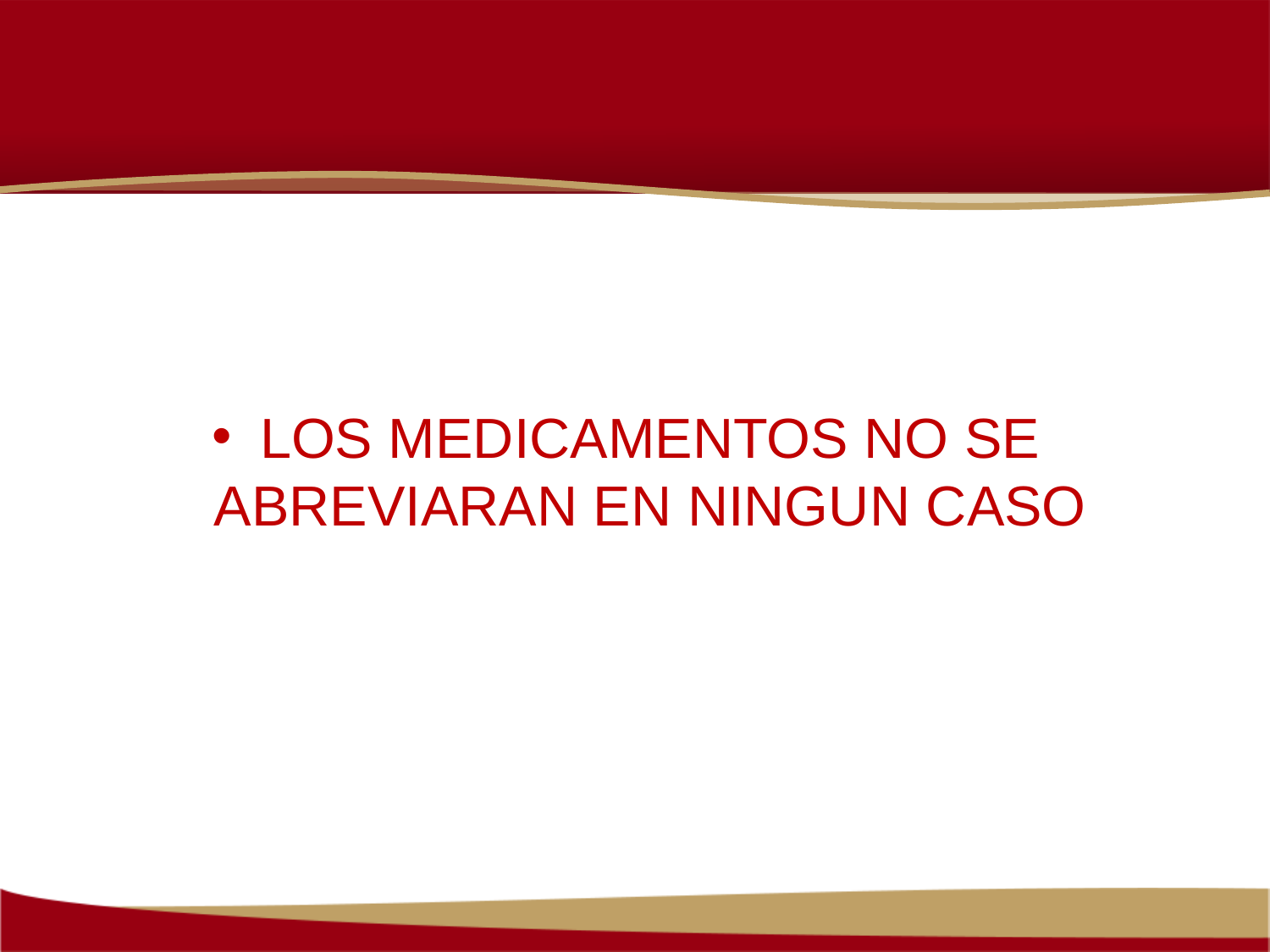

#

LOS MEDICAMENTOS NO SE ABREVIARAN EN NINGUN CASO